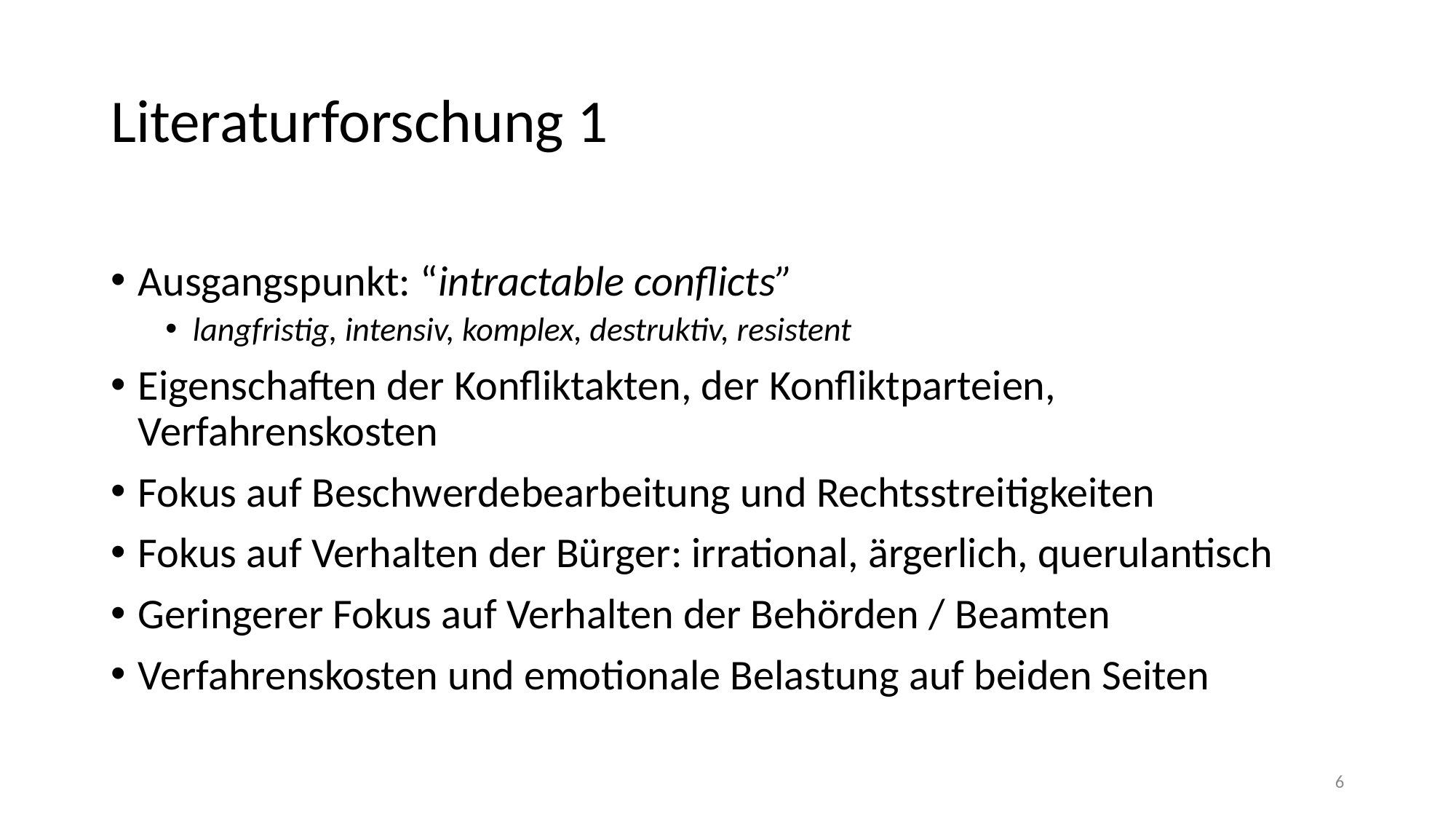

# Literaturforschung 1
Ausgangspunkt: “intractable conflicts”
langfristig, intensiv, komplex, destruktiv, resistent
Eigenschaften der Konfliktakten, der Konfliktparteien, Verfahrenskosten
Fokus auf Beschwerdebearbeitung und Rechtsstreitigkeiten
Fokus auf Verhalten der Bürger: irrational, ärgerlich, querulantisch
Geringerer Fokus auf Verhalten der Behörden / Beamten
Verfahrenskosten und emotionale Belastung auf beiden Seiten

6